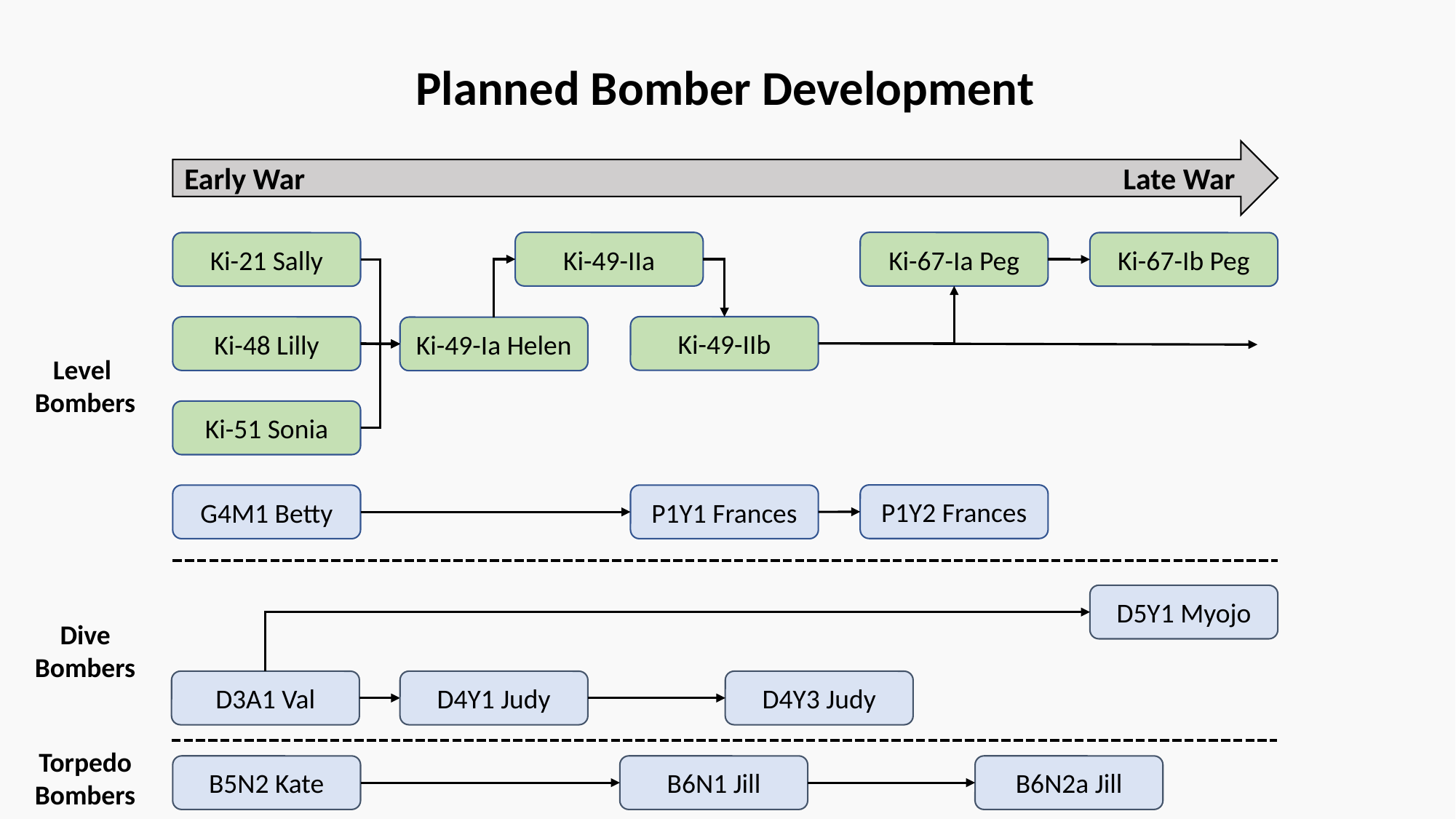

Planned Bomber Development

Early War
Late War
Ki-49-IIa
Ki-67-Ia Peg
Ki-21 Sally
Ki-67-Ib Peg

Ki-49-IIb
Ki-48 Lilly
Ki-49-Ia Helen
Level
Bombers
Ki-51 Sonia
P1Y2 Frances
G4M1 Betty
P1Y1 Frances
D5Y1 Myojo
Dive
Bombers
D3A1 Val
D4Y1 Judy
D4Y3 Judy
Torpedo
Bombers
B5N2 Kate
B6N1 Jill
B6N2a Jill